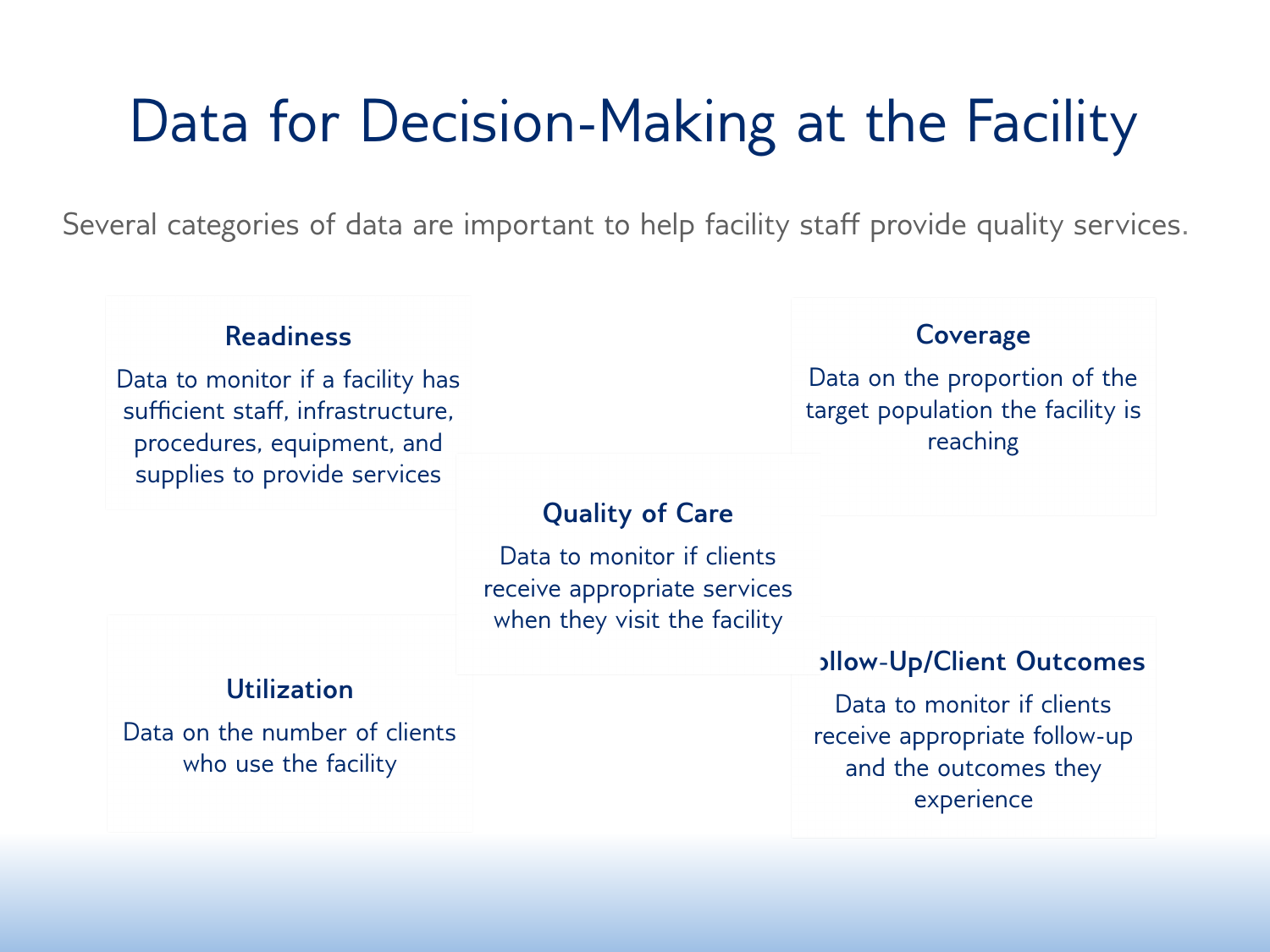

# Data for Decision-Making at the Facility
Several categories of data are important to help facility staff provide quality services.
Readiness
Data to monitor if a facility has sufficient staff, infrastructure, procedures, equipment, and supplies to provide services
Coverage
Data on the proportion of the target population the facility is reaching

Quality of Care
Data to monitor if clients receive appropriate services when they visit the facility
Utilization
Data on the number of clients who use the facility
Follow-Up/Client Outcomes
Data to monitor if clients receive appropriate follow-up and the outcomes they experience